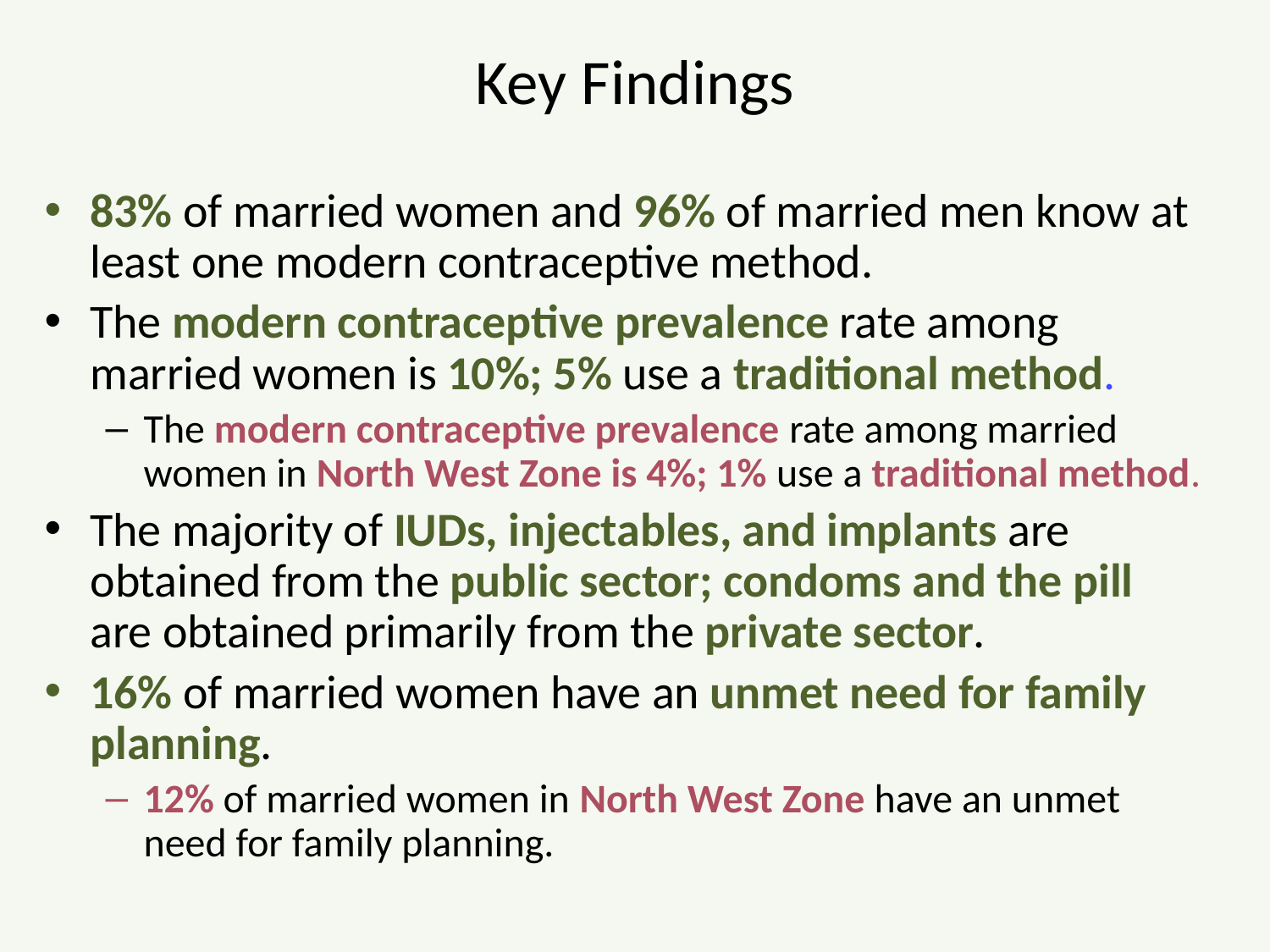

# Key Findings
83% of married women and 96% of married men know at least one modern contraceptive method.
The modern contraceptive prevalence rate among married women is 10%; 5% use a traditional method.
The modern contraceptive prevalence rate among married women in North West Zone is 4%; 1% use a traditional method.
The majority of IUDs, injectables, and implants are obtained from the public sector; condoms and the pill are obtained primarily from the private sector.
16% of married women have an unmet need for family planning.
12% of married women in North West Zone have an unmet need for family planning.